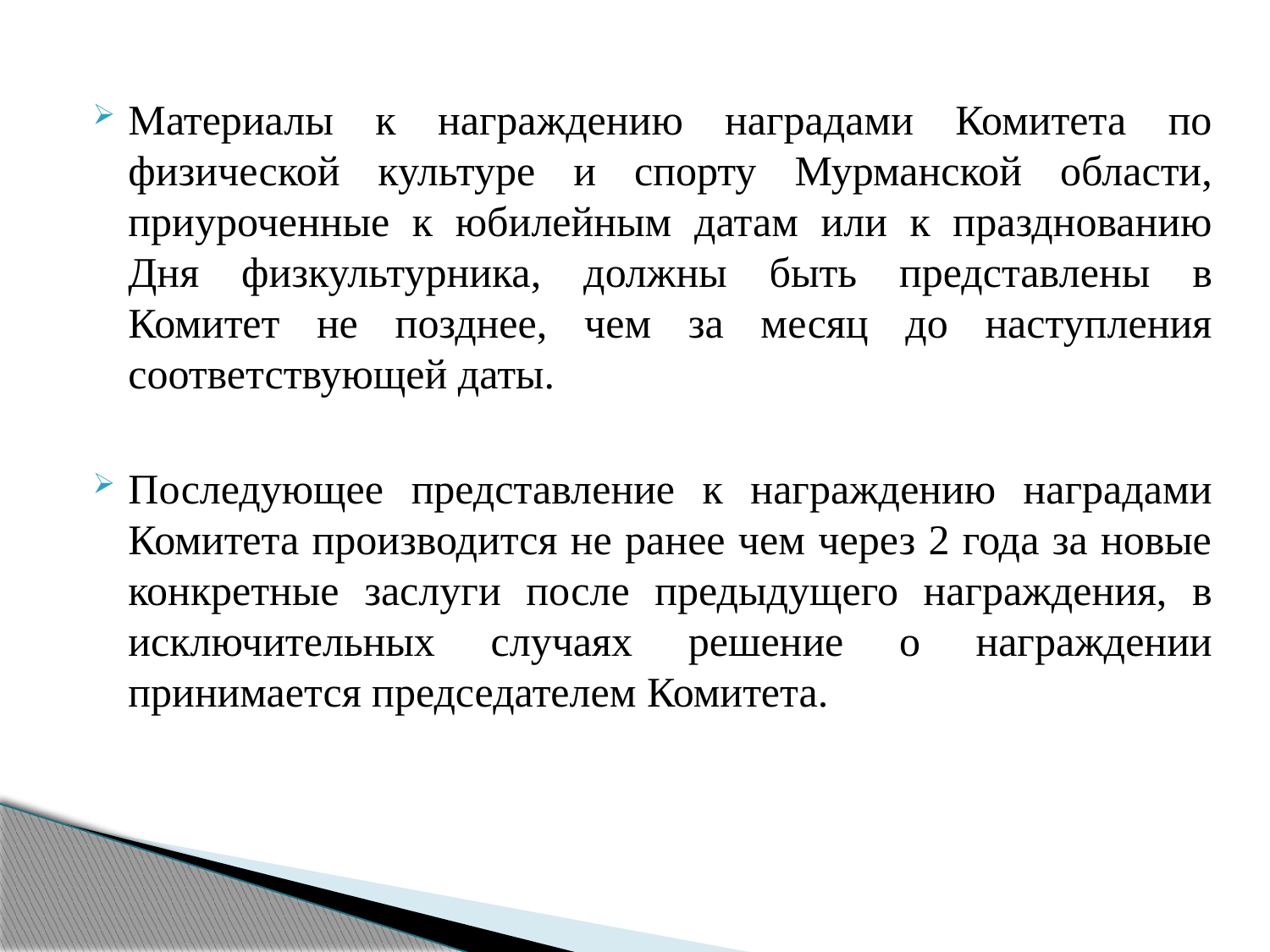

Материалы к награждению наградами Комитета по физической культуре и спорту Мурманской области, приуроченные к юбилейным датам или к празднованию Дня физкультурника, должны быть представлены в Комитет не позднее, чем за месяц до наступления соответствующей даты.

Последующее представление к награждению наградами Комитета производится не ранее чем через 2 года за новые конкретные заслуги после предыдущего награждения, в исключительных случаях решение о награждении принимается председателем Комитета.